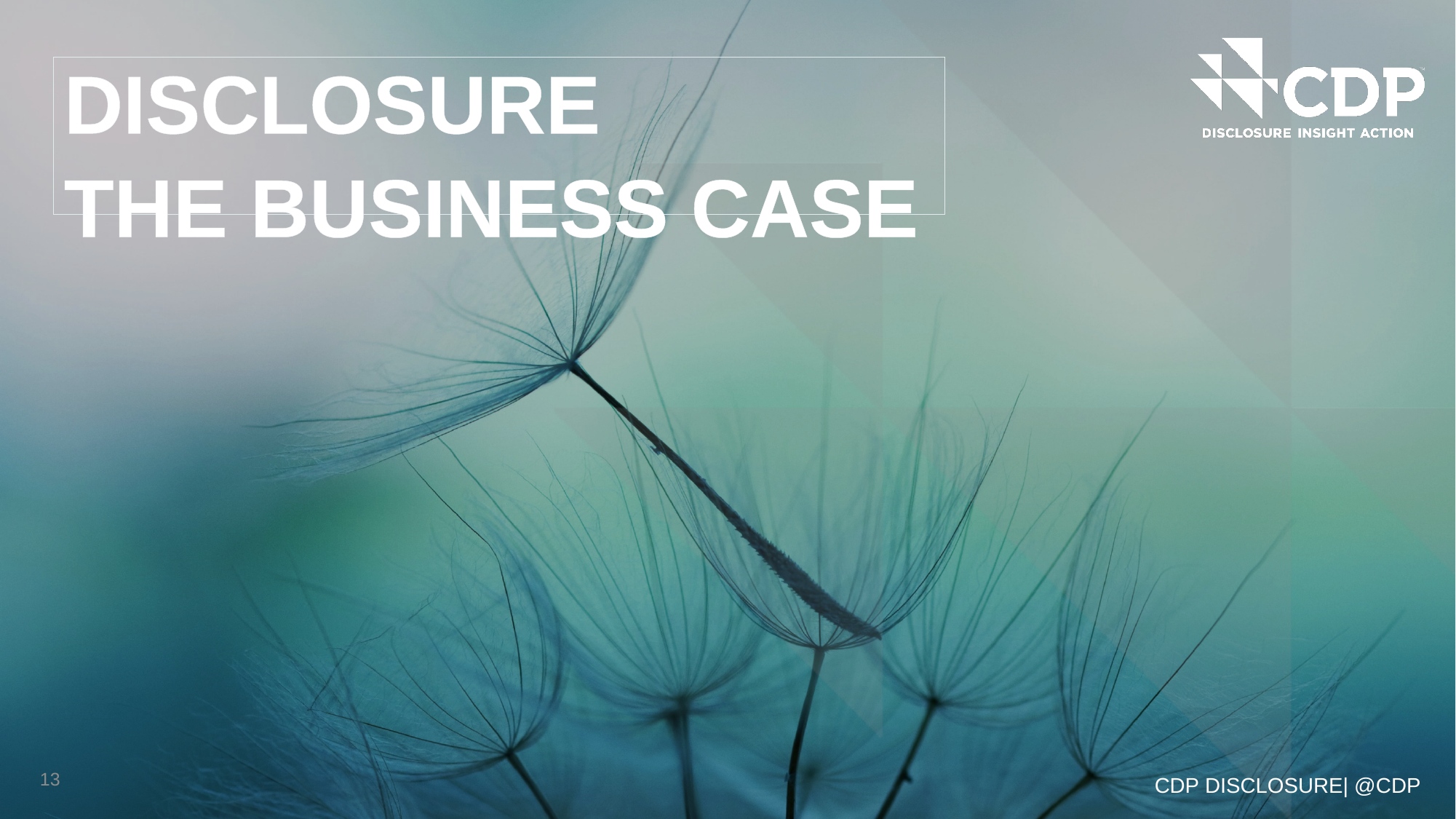

DISCLOSURE
THE BUSINESS CASE
13
CDP DISCLOSURE| @CDP